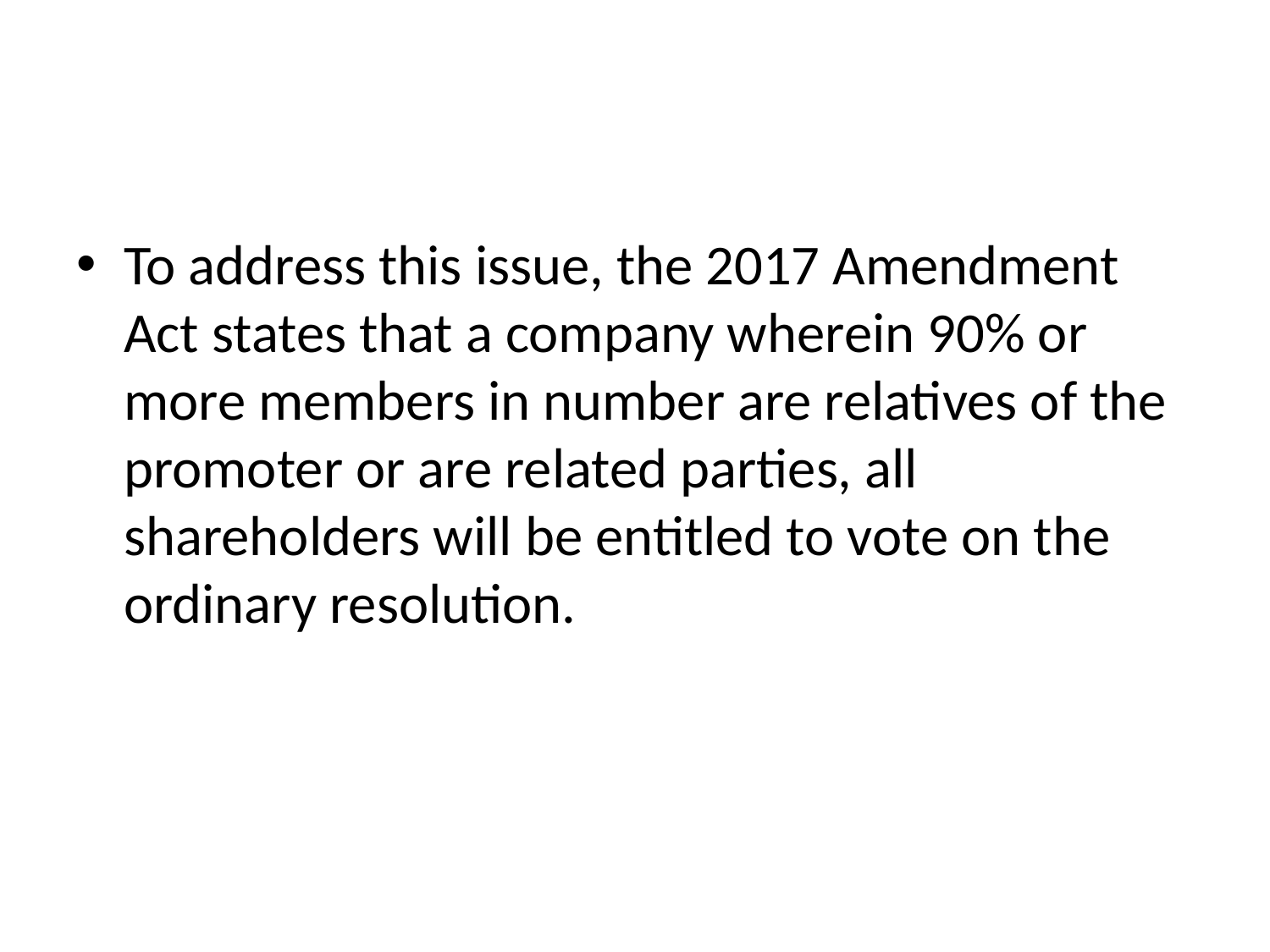

#
To address this issue, the 2017 Amendment Act states that a company wherein 90% or more members in number are relatives of the promoter or are related parties, all shareholders will be entitled to vote on the ordinary resolution.